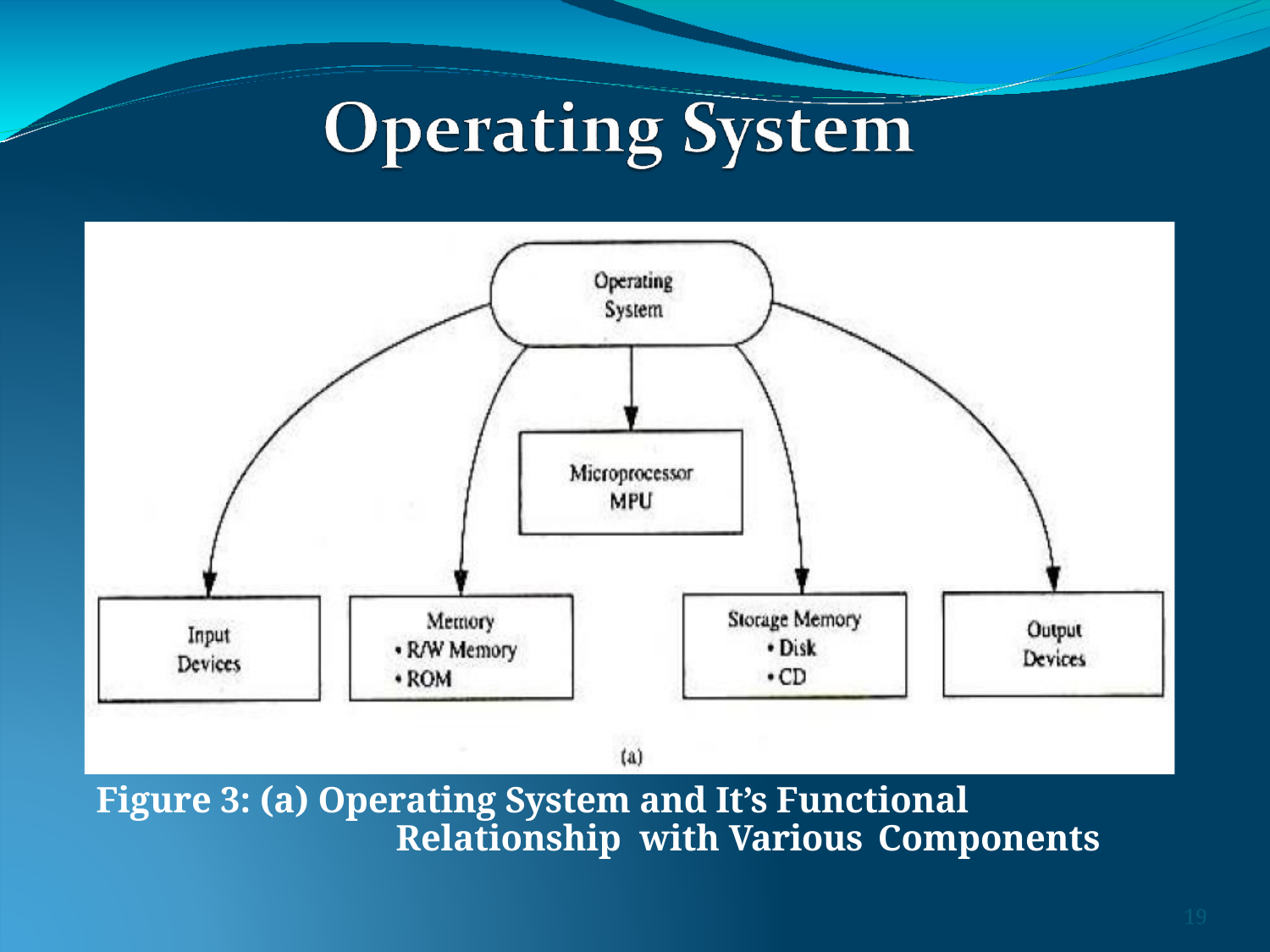

Figure 3: (a) Operating System and It’s Functional Relationship  with Various Components
19